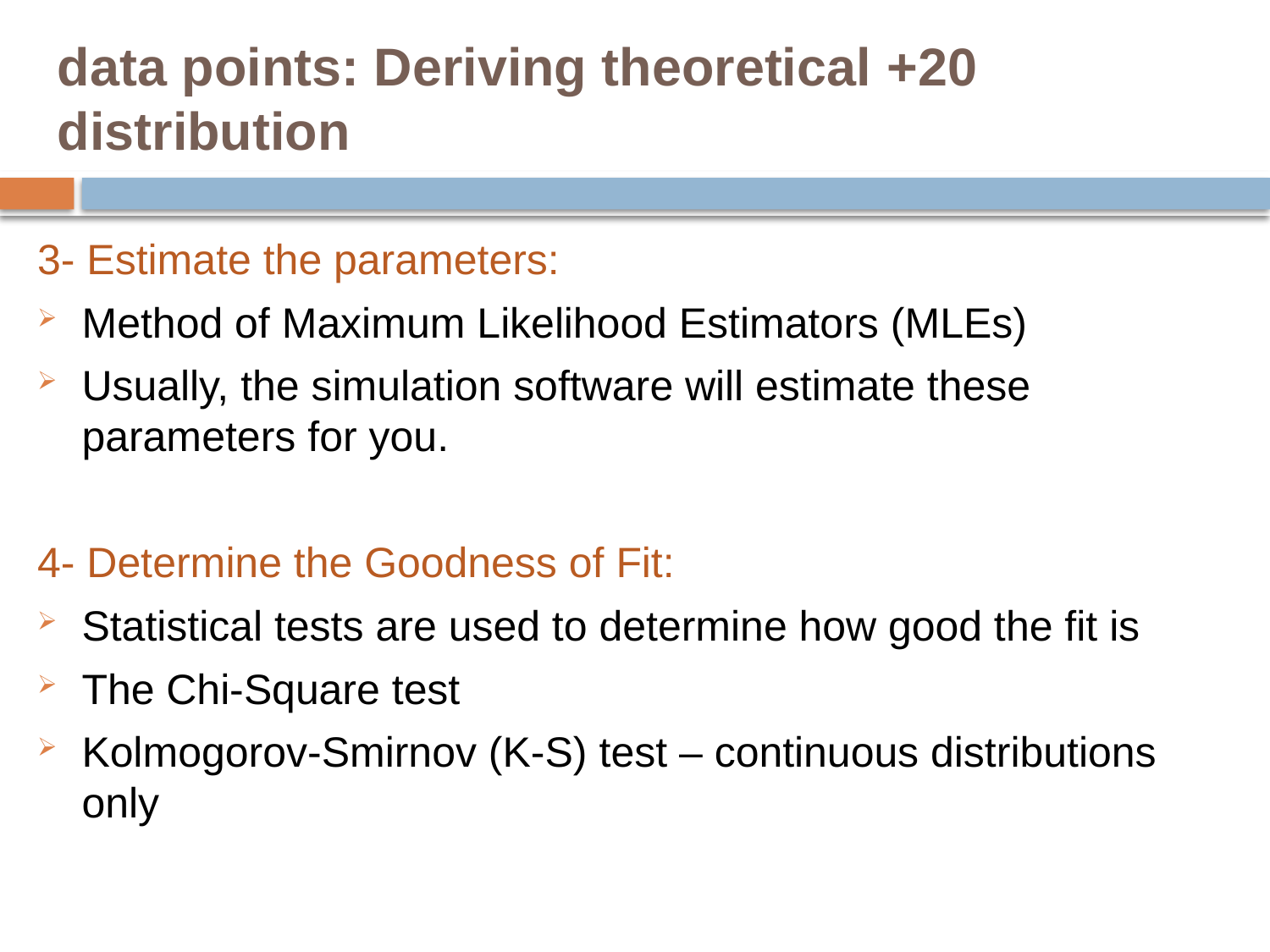

# 20+ data points: Deriving theoretical distribution
3- Estimate the parameters:
Method of Maximum Likelihood Estimators (MLEs)
Usually, the simulation software will estimate these parameters for you.

4- Determine the Goodness of Fit:
Statistical tests are used to determine how good the fit is
The Chi-Square test
Kolmogorov-Smirnov (K-S) test – continuous distributions only